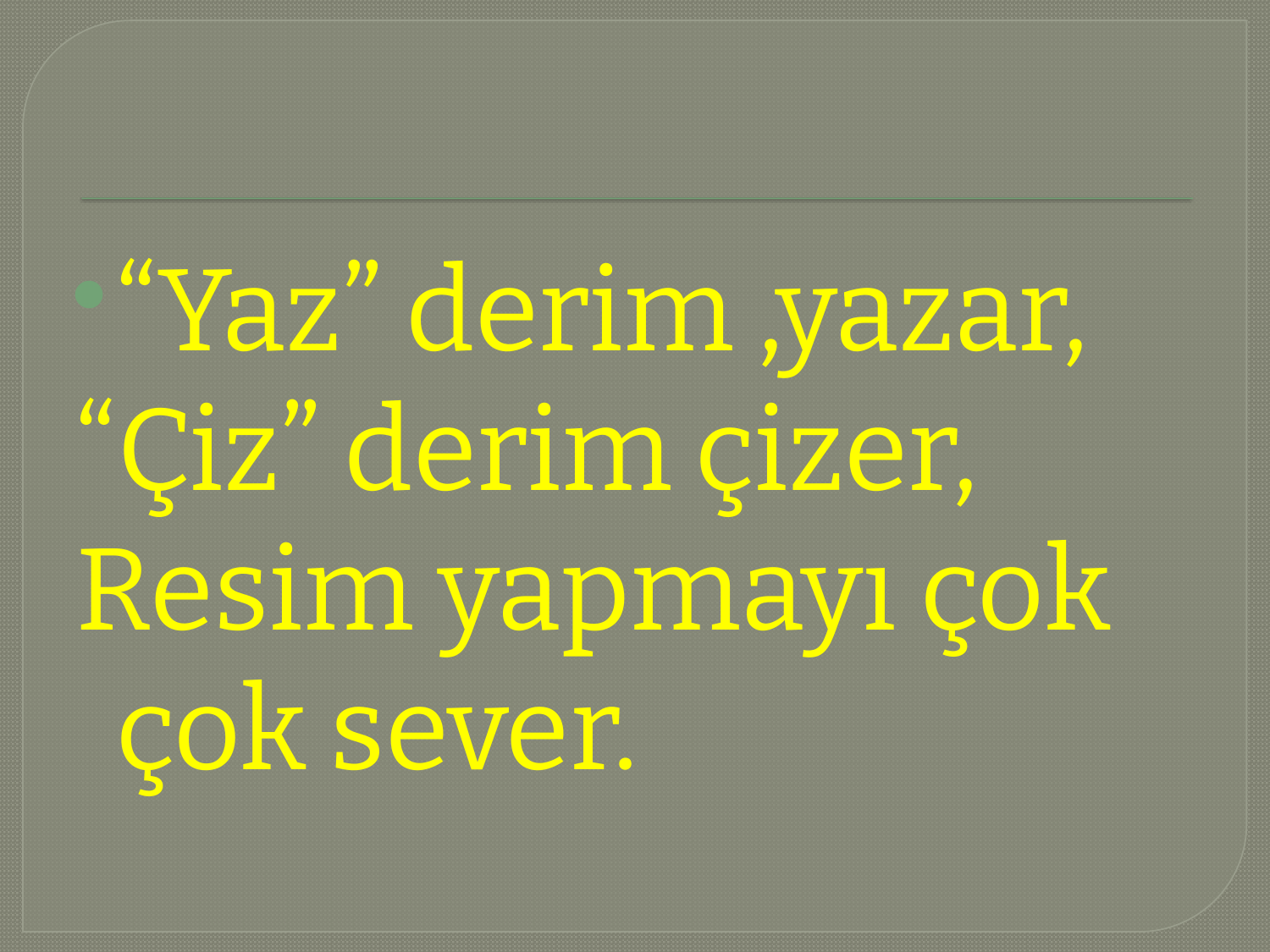

#
“Yaz” derim ,yazar,
“Çiz” derim çizer,
Resim yapmayı çok çok sever.